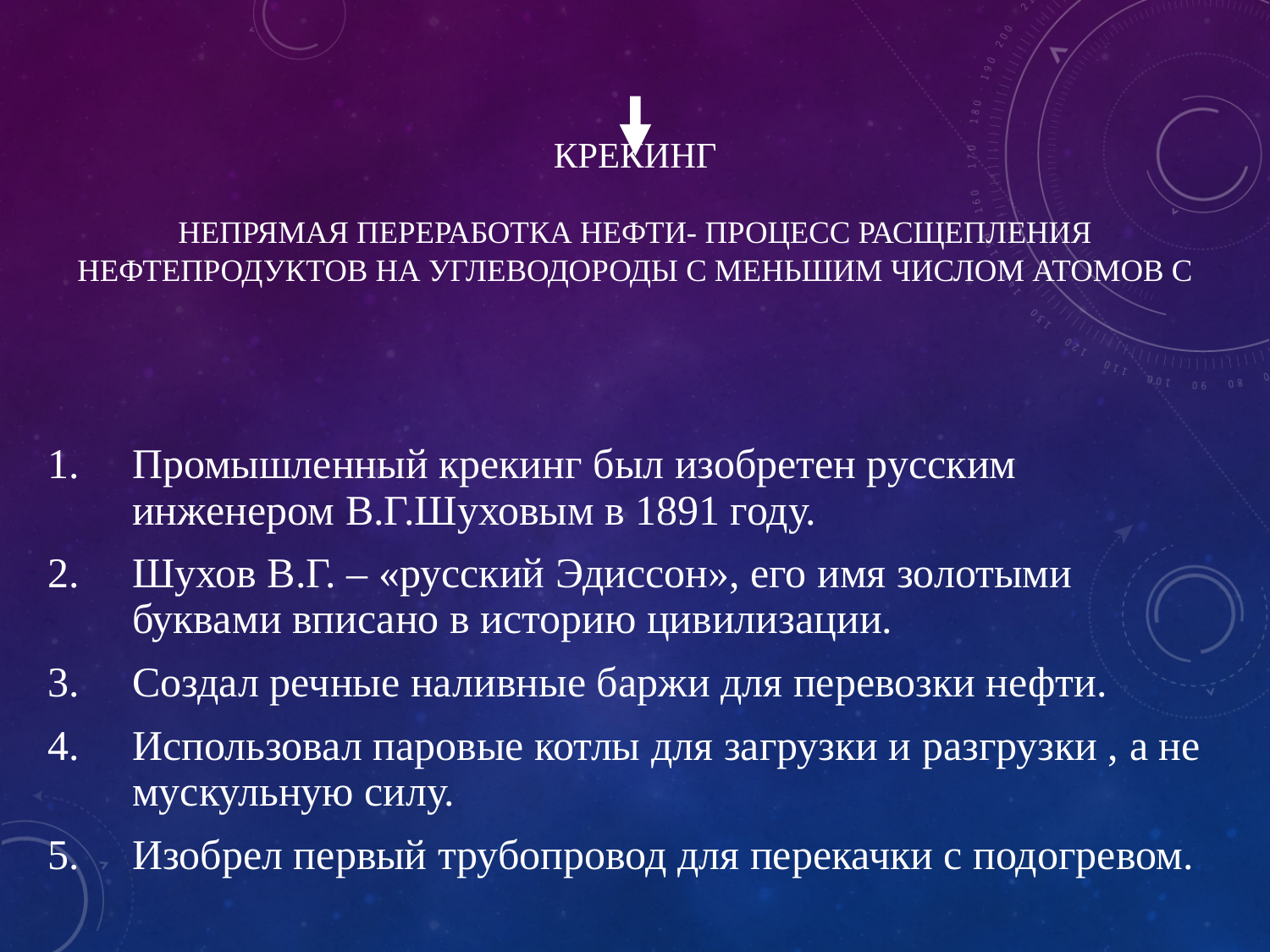

# Крекинг Непрямая переработка нефти- процесс расщепления нефтепродуктов на углеводороды с меньшим числом атомов С
Промышленный крекинг был изобретен русским инженером В.Г.Шуховым в 1891 году.
Шухов В.Г. – «русский Эдиссон», его имя золотыми буквами вписано в историю цивилизации.
Создал речные наливные баржи для перевозки нефти.
Использовал паровые котлы для загрузки и разгрузки , а не мускульную силу.
Изобрел первый трубопровод для перекачки с подогревом.